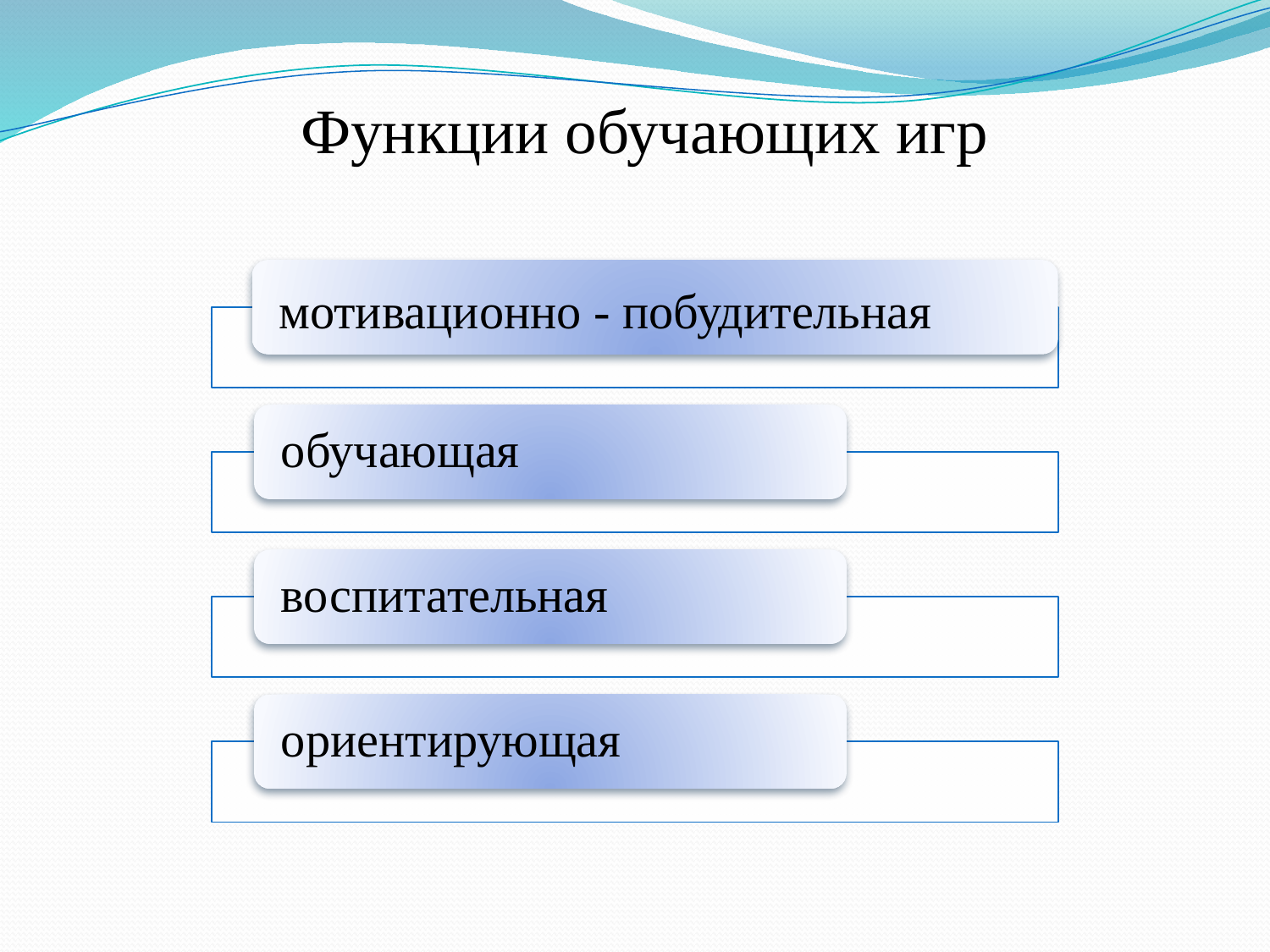

Функции обучающих игр

мотивационно - побудительная

обучающая
воспитательная
ориентирующая